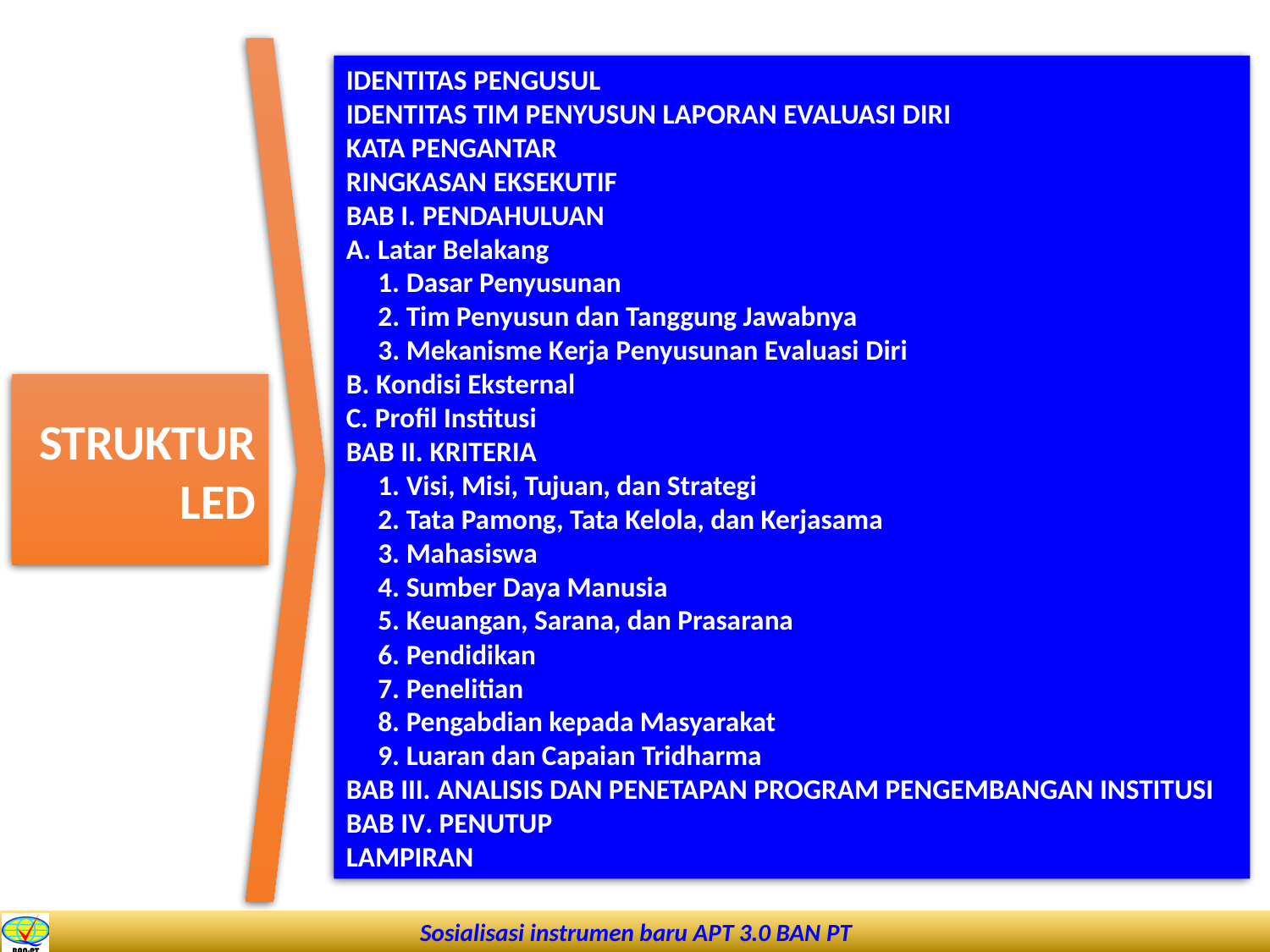

IDENTITAS PENGUSUL
IDENTITAS TIM PENYUSUN LAPORAN EVALUASI DIRI
KATA PENGANTAR
RINGKASAN EKSEKUTIF
BAB I. PENDAHULUAN
A. Latar Belakang
     1. Dasar Penyusunan
     2. Tim Penyusun dan Tanggung Jawabnya
     3. Mekanisme Kerja Penyusunan Evaluasi Diri
B. Kondisi Eksternal
C. Profil Institusi
BAB II. KRITERIA
     1. Visi, Misi, Tujuan, dan Strategi
     2. Tata Pamong, Tata Kelola, dan Kerjasama
     3. Mahasiswa
     4. Sumber Daya Manusia
     5. Keuangan, Sarana, dan Prasarana
     6. Pendidikan
     7. Penelitian
     8. Pengabdian kepada Masyarakat
     9. Luaran dan Capaian Tridharma
BAB III. ANALISIS DAN PENETAPAN PROGRAM PENGEMBANGAN INSTITUSI
BAB IV. PENUTUP
LAMPIRAN
STRUKTUR LED